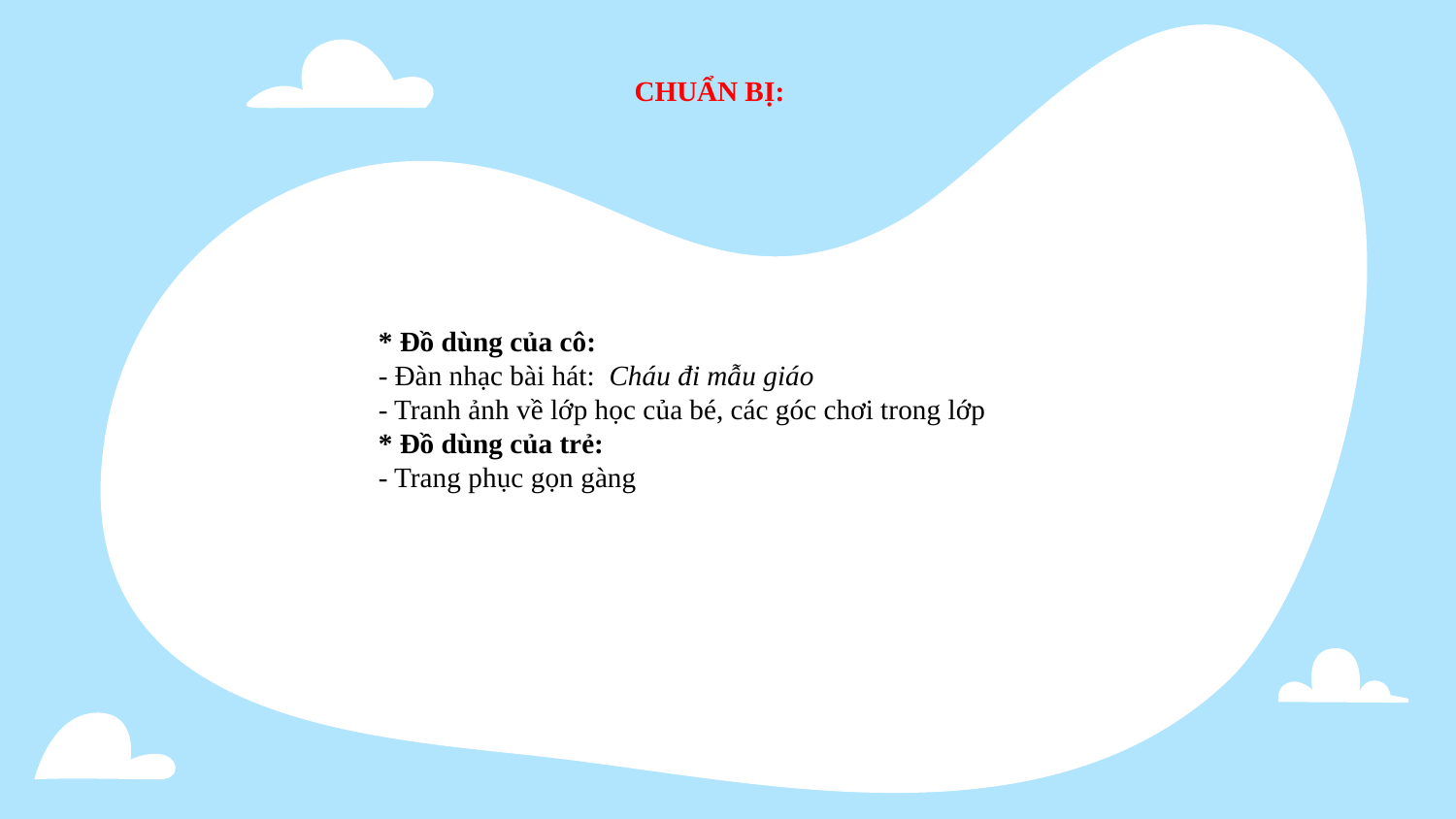

CHUẨN BỊ:
* Đồ dùng của cô:
- Đàn nhạc bài hát:  Cháu đi mẫu giáo
- Tranh ảnh về lớp học của bé, các góc chơi trong lớp
* Đồ dùng của trẻ:
- Trang phục gọn gàng